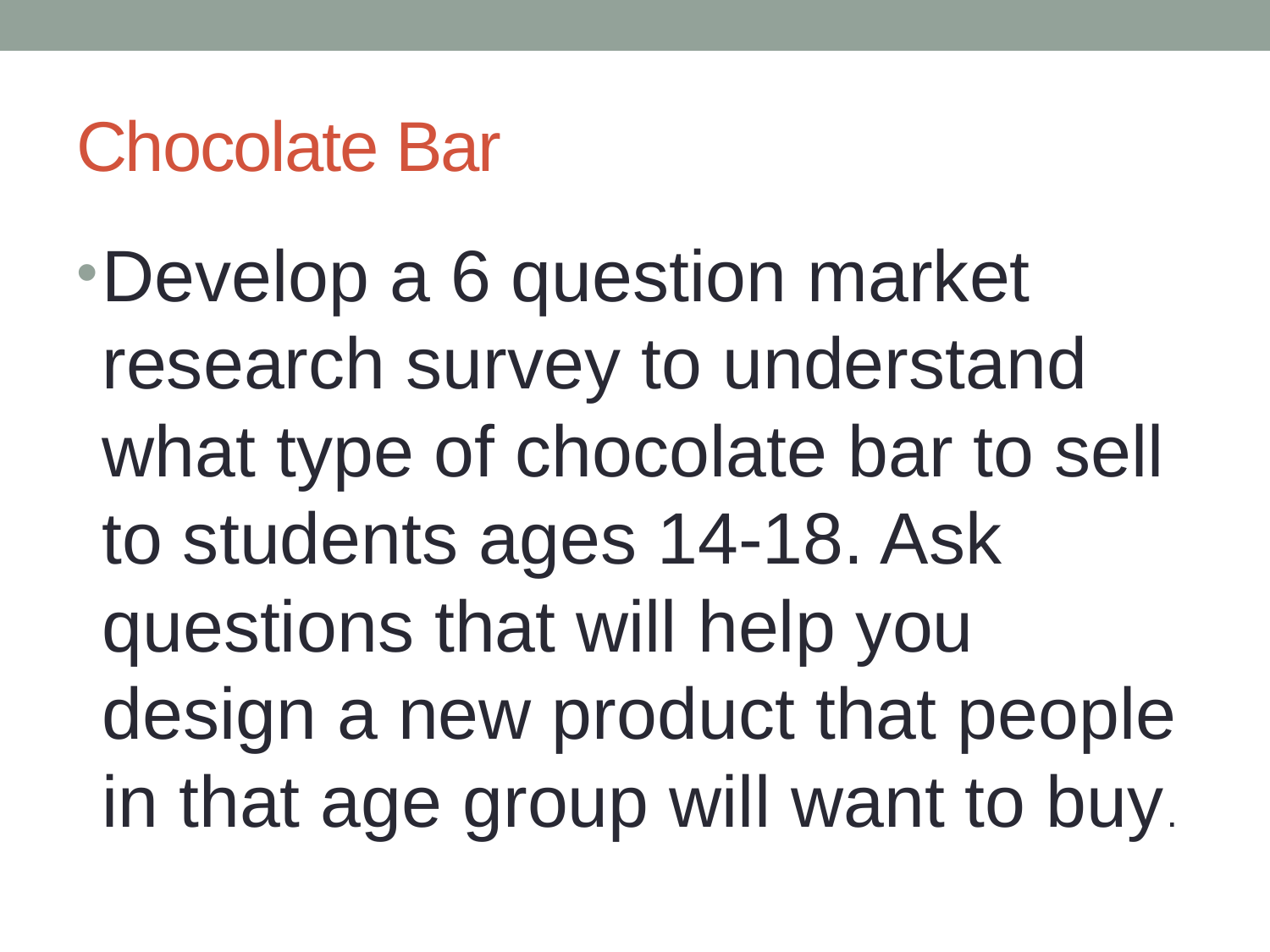

# Chocolate Bar
Develop a 6 question market research survey to understand what type of chocolate bar to sell to students ages 14-18. Ask questions that will help you design a new product that people in that age group will want to buy.